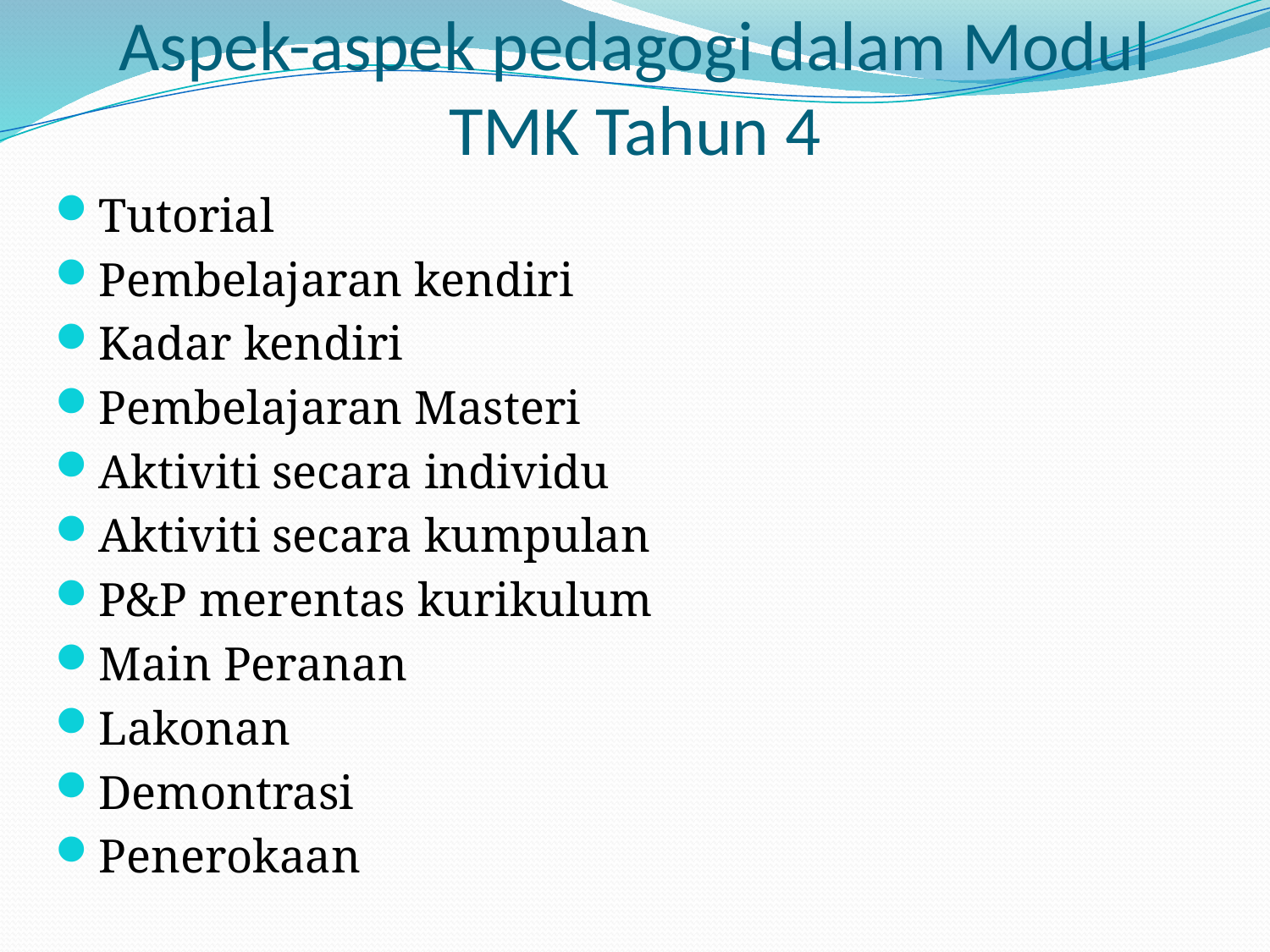

# Aspek-aspek pedagogi dalam Modul TMK Tahun 4
Tutorial
Pembelajaran kendiri
Kadar kendiri
Pembelajaran Masteri
Aktiviti secara individu
Aktiviti secara kumpulan
P&P merentas kurikulum
Main Peranan
Lakonan
Demontrasi
Penerokaan